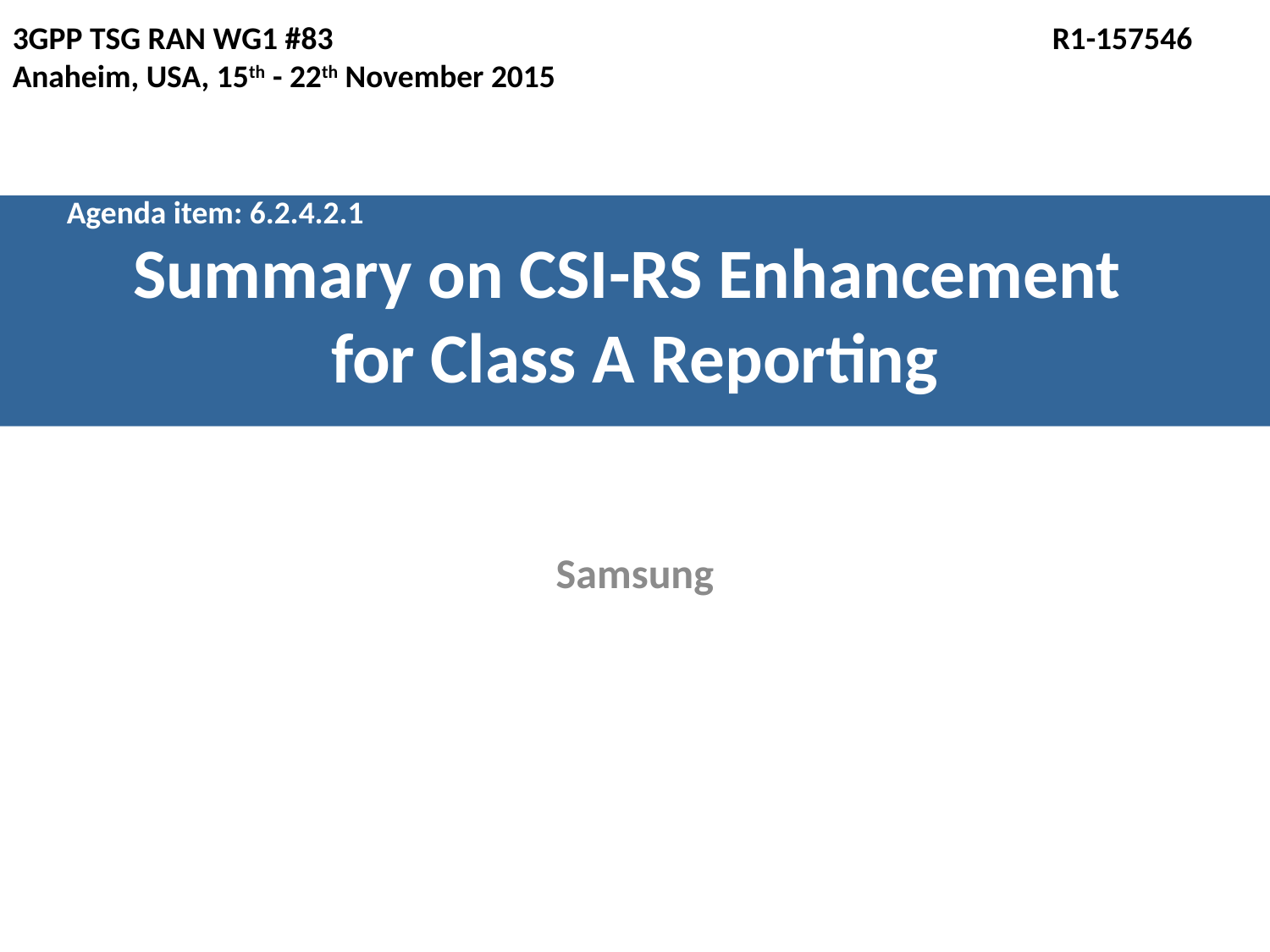

3GPP TSG RAN WG1 #83					                     R1-157546
Anaheim, USA, 15th - 22th November 2015
Agenda item: 6.2.4.2.1
# Summary on CSI-RS Enhancement for Class A Reporting
Samsung